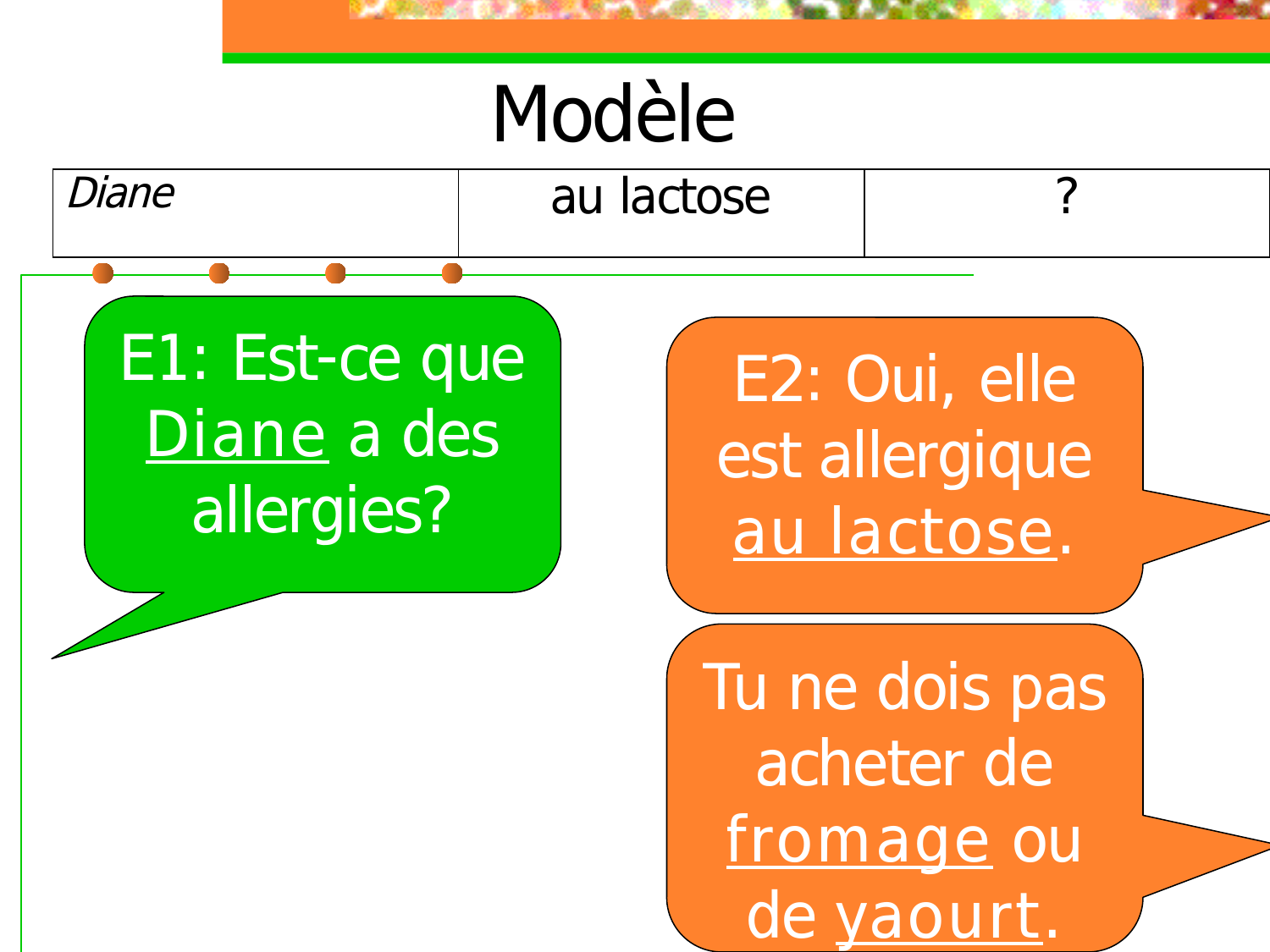

# Modèle
| Diane | au lactose | ? |
| --- | --- | --- |
E1: Est-ce que Diane a des allergies?

E2: Oui, elle est allergique au lactose.

Tu ne dois pas acheter de fromage ou de yaourt.